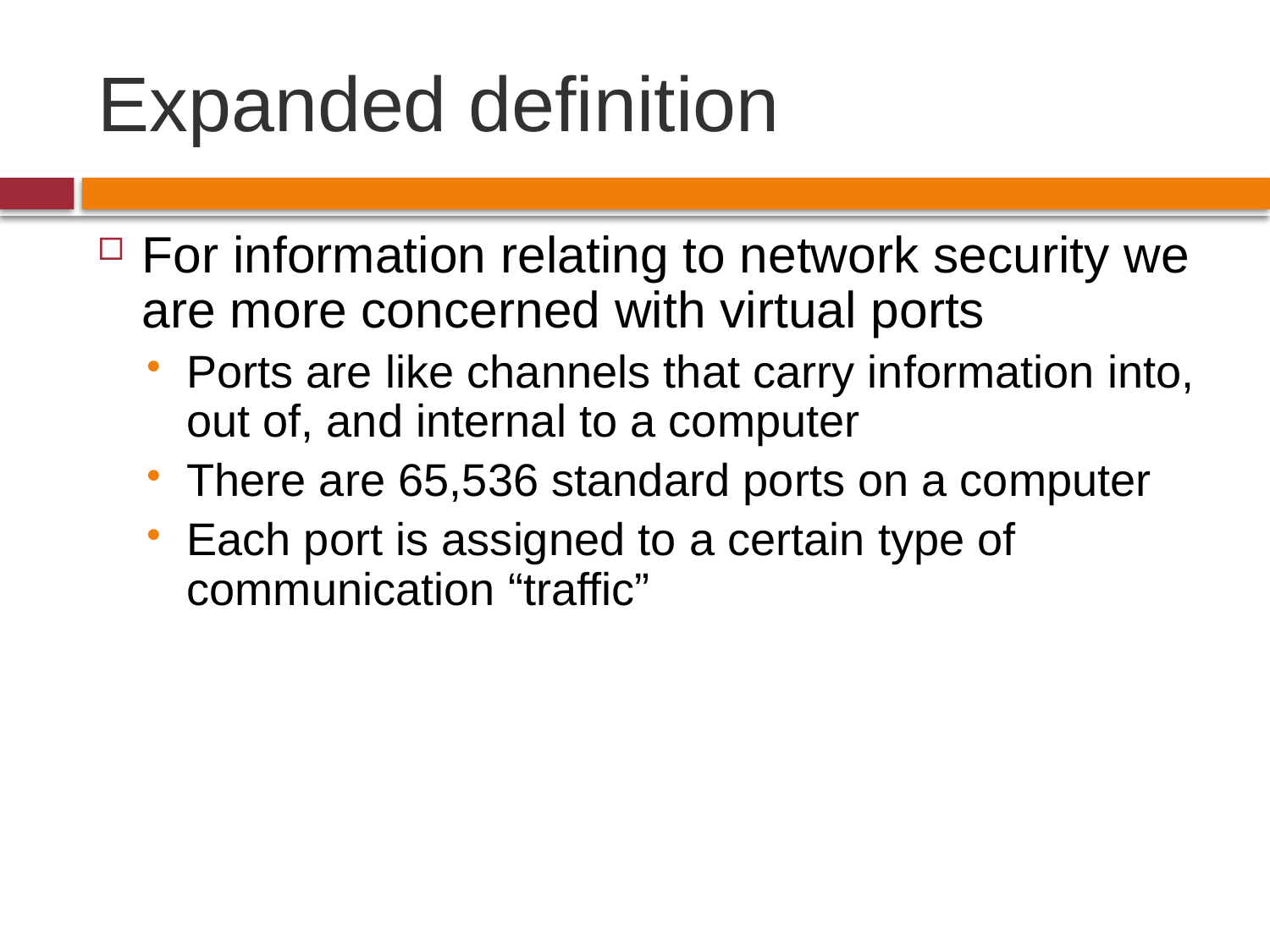

# Expanded definition
For information relating to network security we are more concerned with virtual ports
Ports are like channels that carry information into, out of, and internal to a computer
There are 65,536 standard ports on a computer
Each port is assigned to a certain type of communication “traffic”